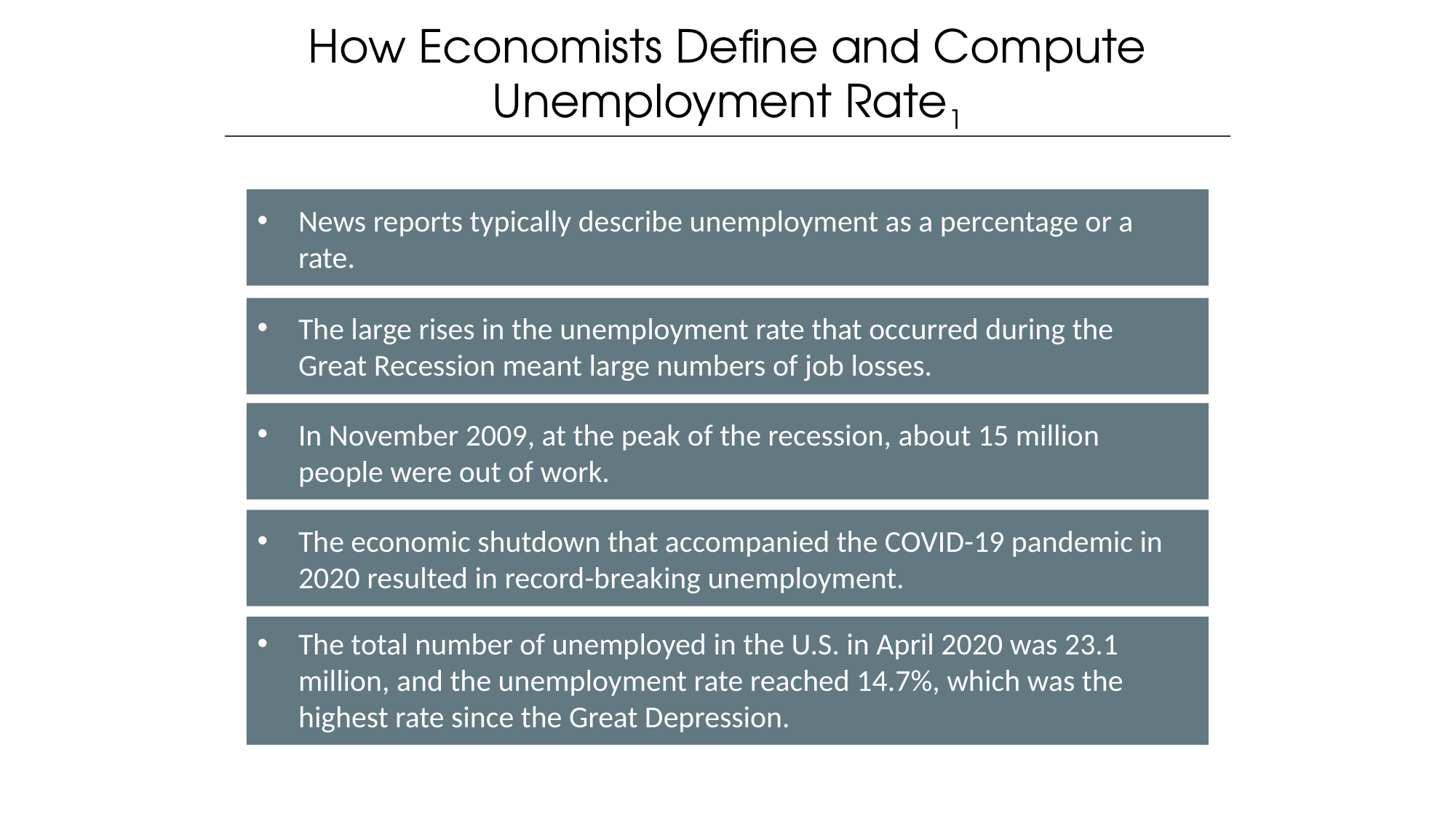

How Economists Define and Compute Unemployment Rate1

News reports typically describe unemployment as a percentage or a rate.

The large rises in the unemployment rate that occurred during the Great Recession meant large numbers of job losses.

In November 2009, at the peak of the recession, about 15 million people were out of work.

The economic shutdown that accompanied the COVID-19 pandemic in 2020 resulted in record-breaking unemployment.

The total number of unemployed in the U.S. in April 2020 was 23.1 million, and the unemployment rate reached 14.7%, which was the highest rate since the Great Depression.